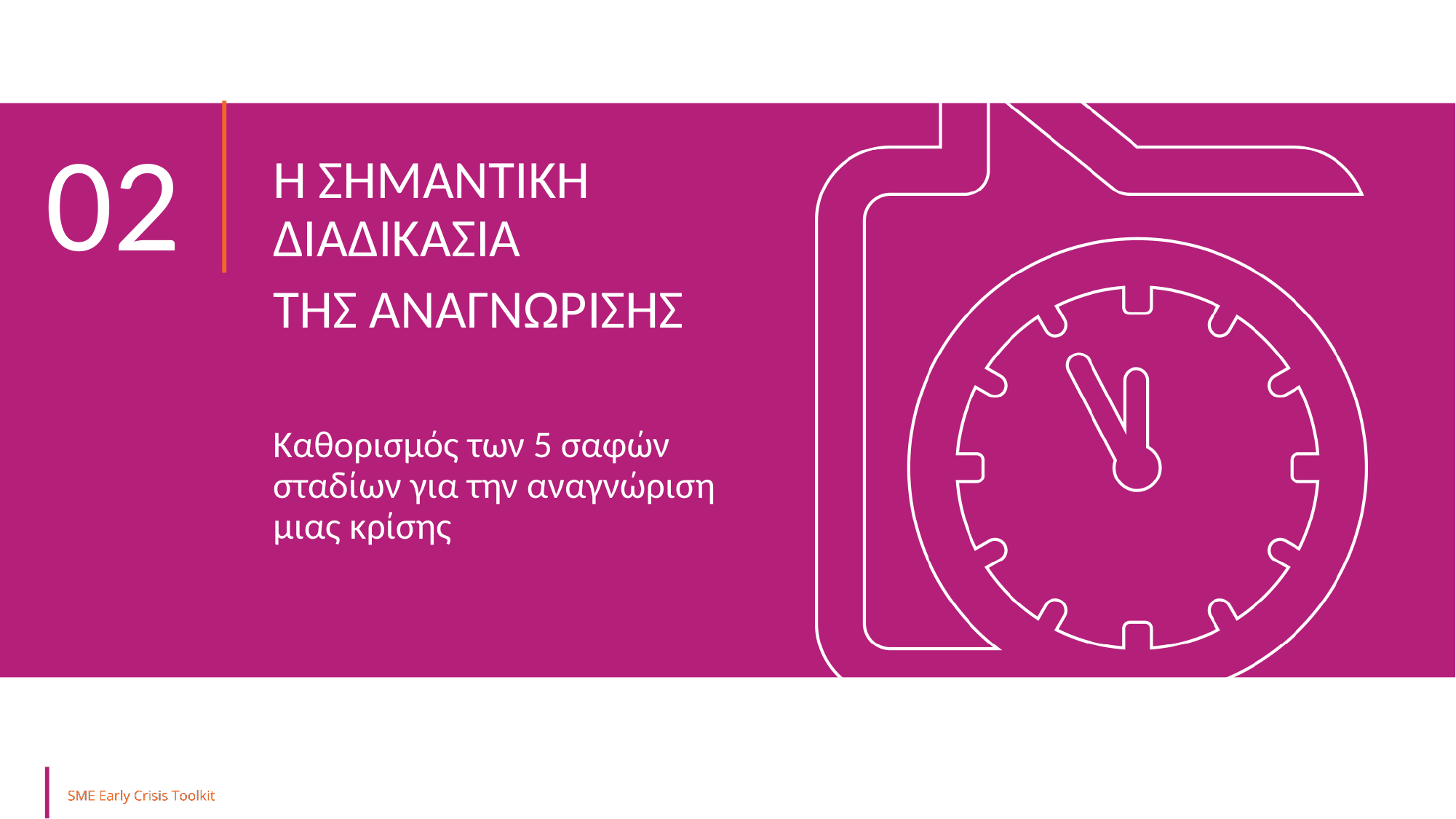

02
Η ΣΗΜΑΝΤΙΚΗ ΔΙΑΔΙΚΑΣΙΑ
ΤΗΣ ΑΝΑΓΝΩΡΙΣΗΣ

Καθορισμός των 5 σαφών σταδίων για την αναγνώριση μιας κρίσης